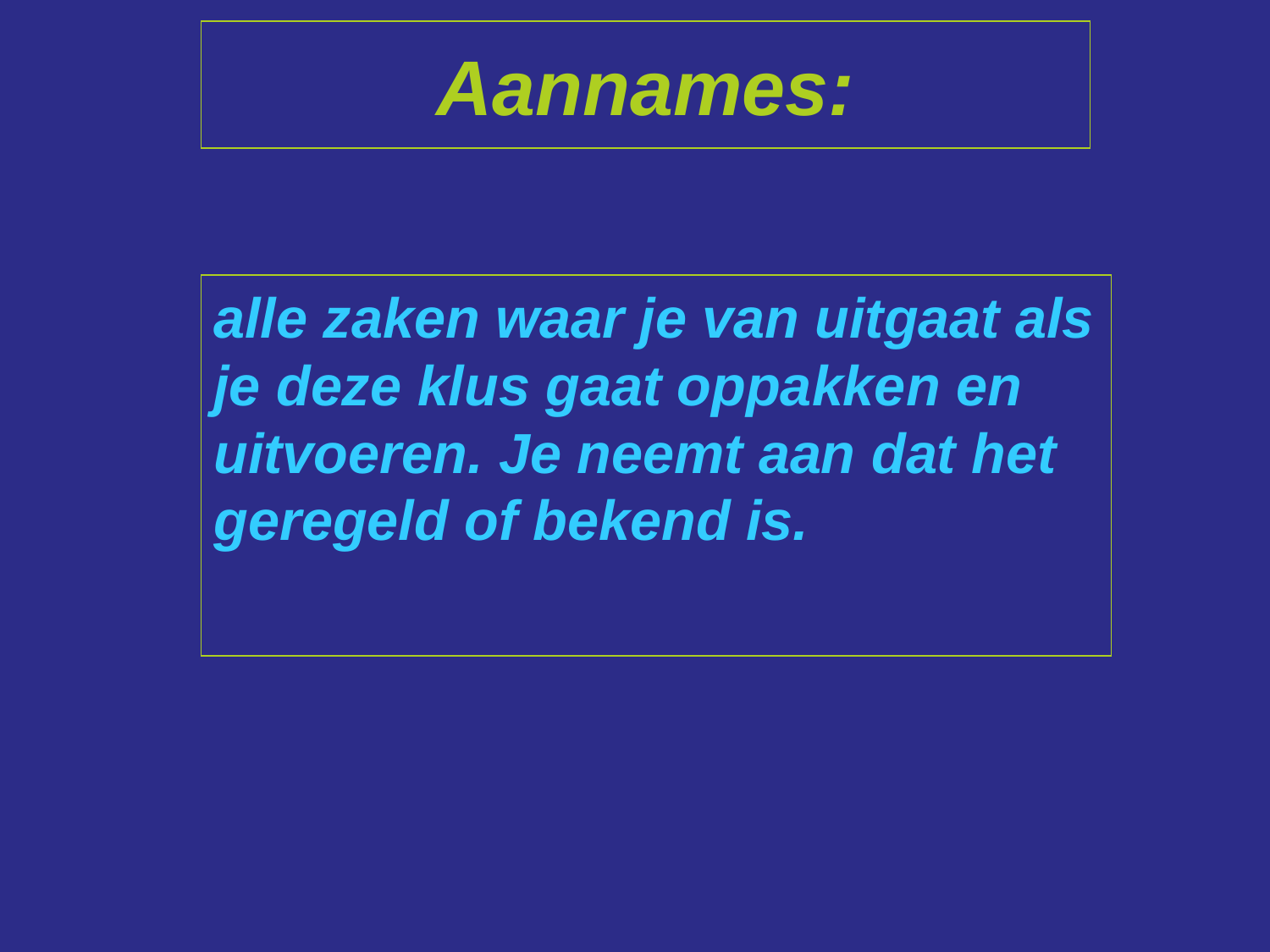

# Aannames:
alle zaken waar je van uitgaat als je deze klus gaat oppakken en uitvoeren. Je neemt aan dat het geregeld of bekend is.